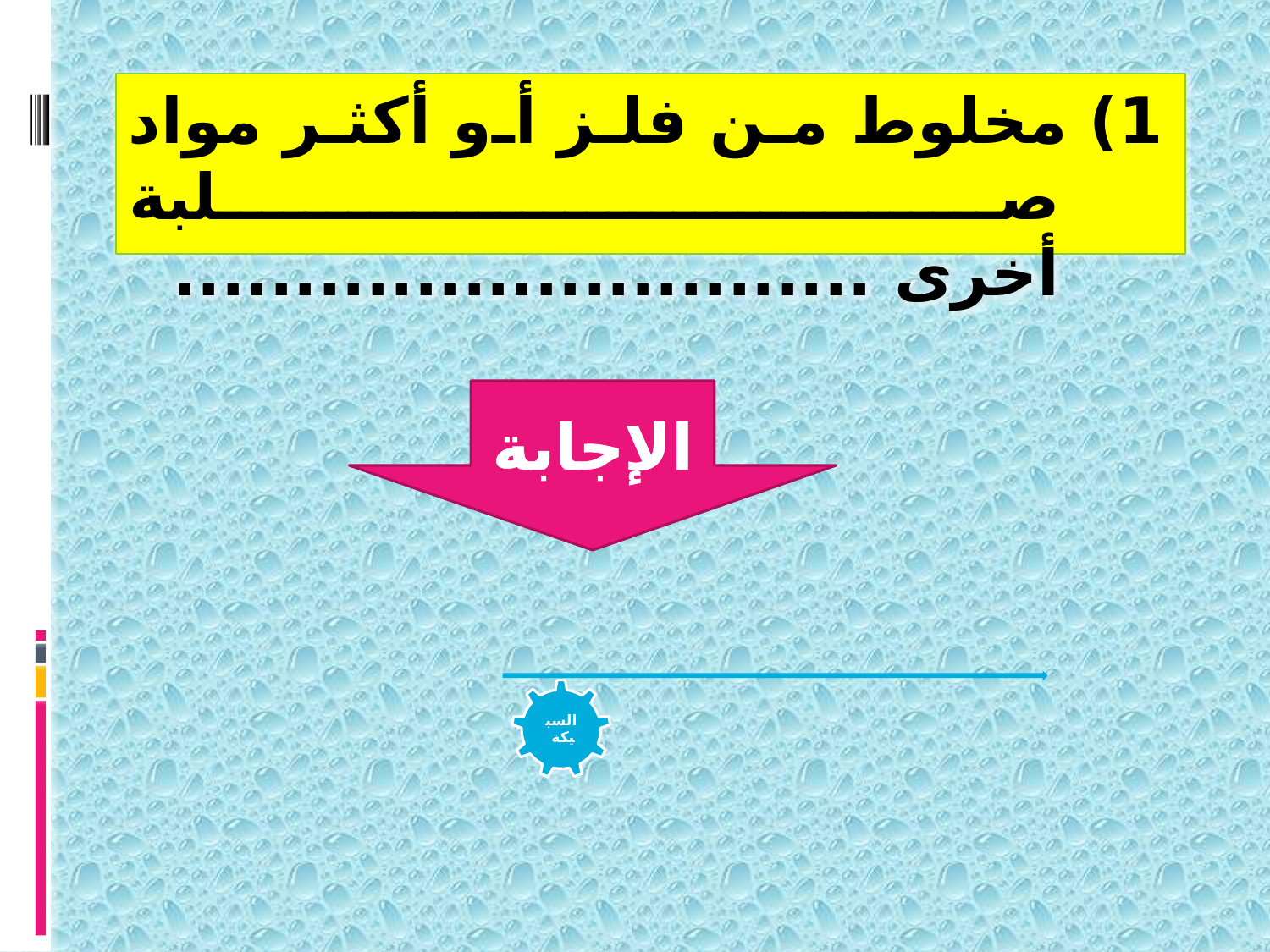

1) مخلوط من فلز أو أكثر مواد صلبة أخرى .............................
الإجابة
السبيكة